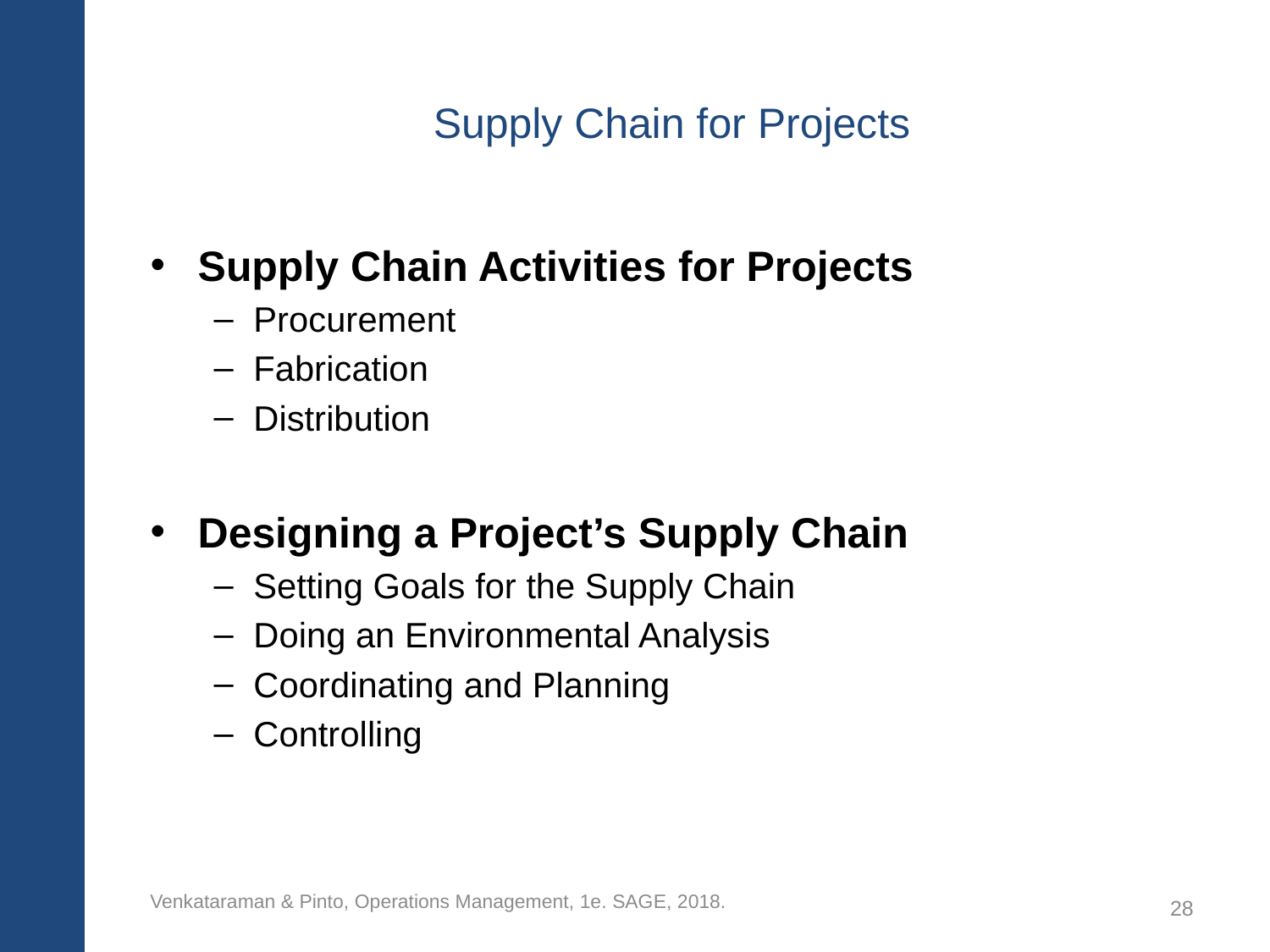

# Supply Chain for Projects
Supply Chain Activities for Projects
Procurement
Fabrication
Distribution

Designing a Project’s Supply Chain
Setting Goals for the Supply Chain
Doing an Environmental Analysis
Coordinating and Planning
Controlling

Venkataraman & Pinto, Operations Management, 1e. SAGE, 2018.
28